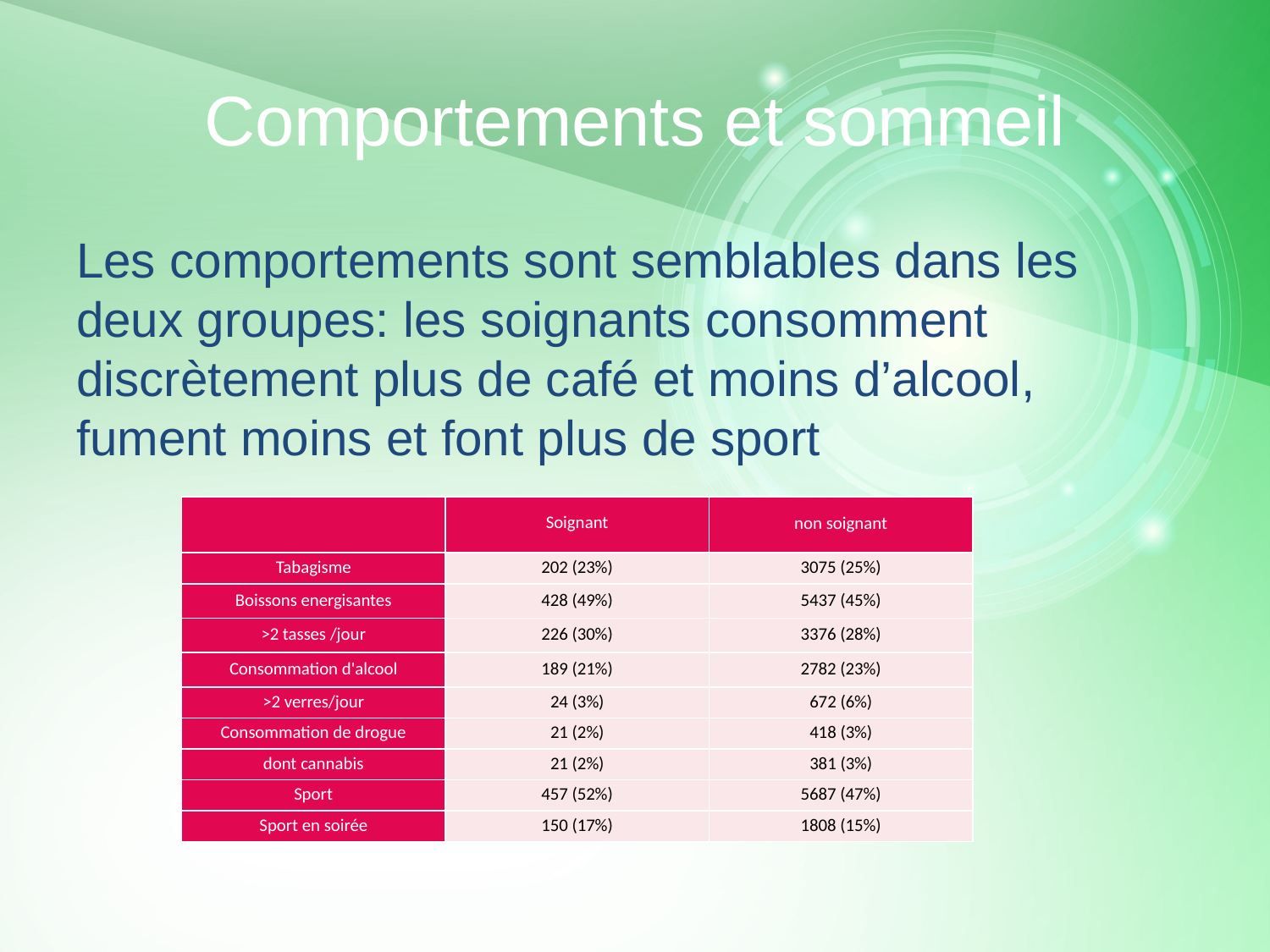

# Comportements et sommeil
Les comportements sont semblables dans les deux groupes: les soignants consomment discrètement plus de café et moins d’alcool, fument moins et font plus de sport
|  | Soignant | non soignant |
| --- | --- | --- |
| Tabagisme | 202 (23%) | 3075 (25%) |
| Boissons energisantes | 428 (49%) | 5437 (45%) |
| >2 tasses /jour | 226 (30%) | 3376 (28%) |
| Consommation d'alcool | 189 (21%) | 2782 (23%) |
| >2 verres/jour | 24 (3%) | 672 (6%) |
| Consommation de drogue | 21 (2%) | 418 (3%) |
| dont cannabis | 21 (2%) | 381 (3%) |
| Sport | 457 (52%) | 5687 (47%) |
| Sport en soirée | 150 (17%) | 1808 (15%) |